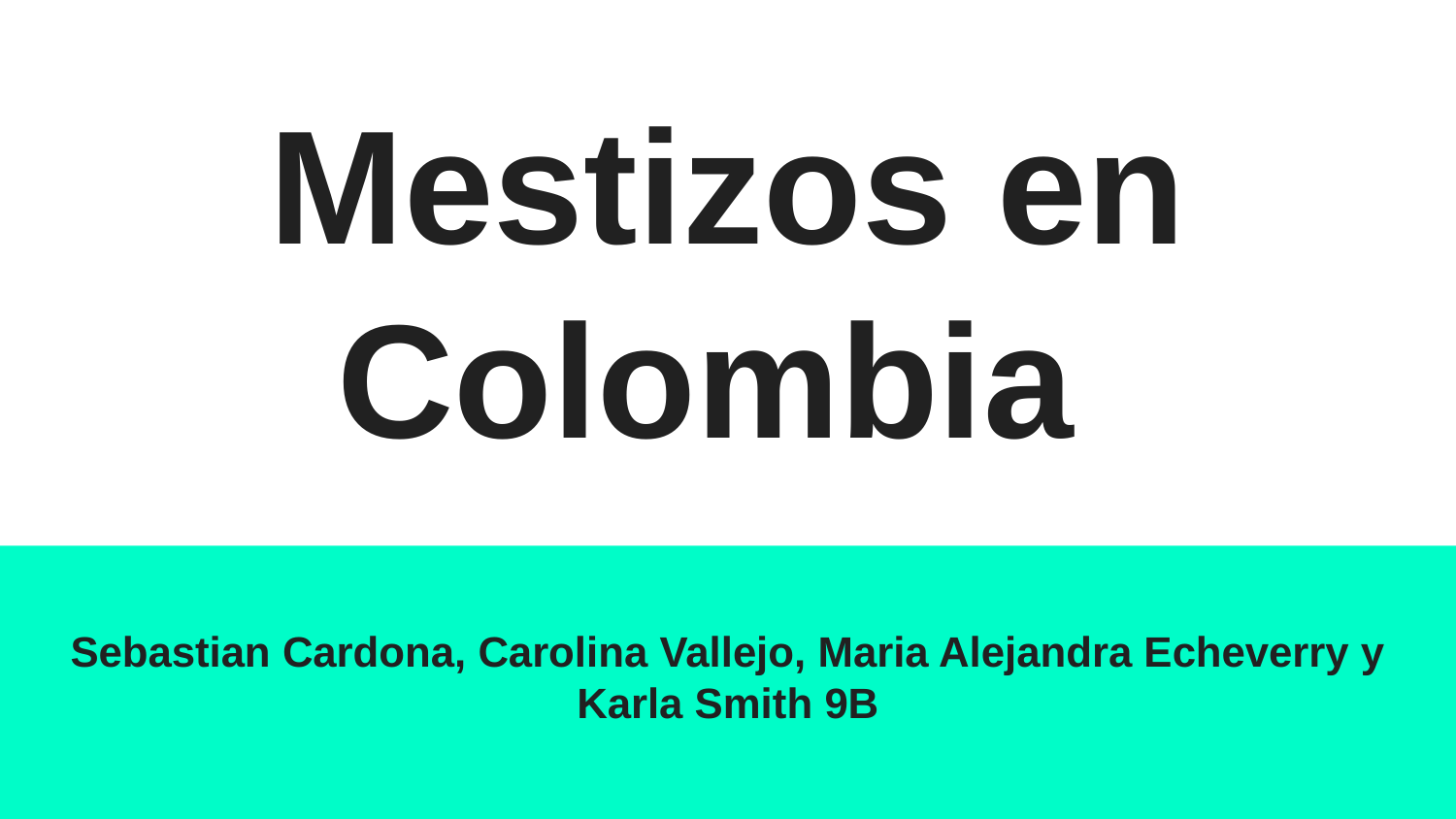

# Mestizos en Colombia
Sebastian Cardona, Carolina Vallejo, Maria Alejandra Echeverry y Karla Smith 9B